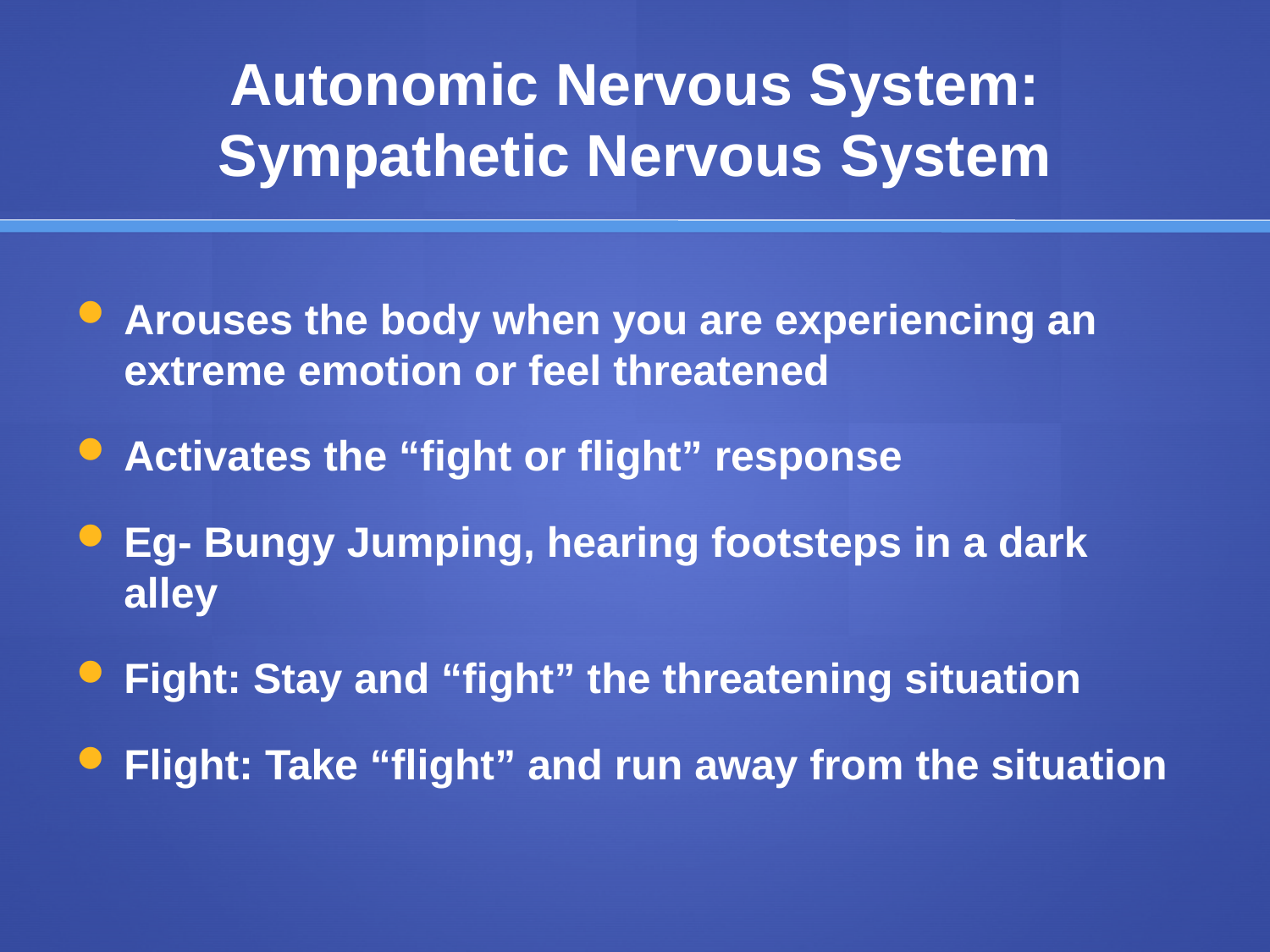

# Autonomic Nervous System: Sympathetic Nervous System
Arouses the body when you are experiencing an extreme emotion or feel threatened
Activates the “fight or flight” response
Eg- Bungy Jumping, hearing footsteps in a dark alley
Fight: Stay and “fight” the threatening situation
Flight: Take “flight” and run away from the situation